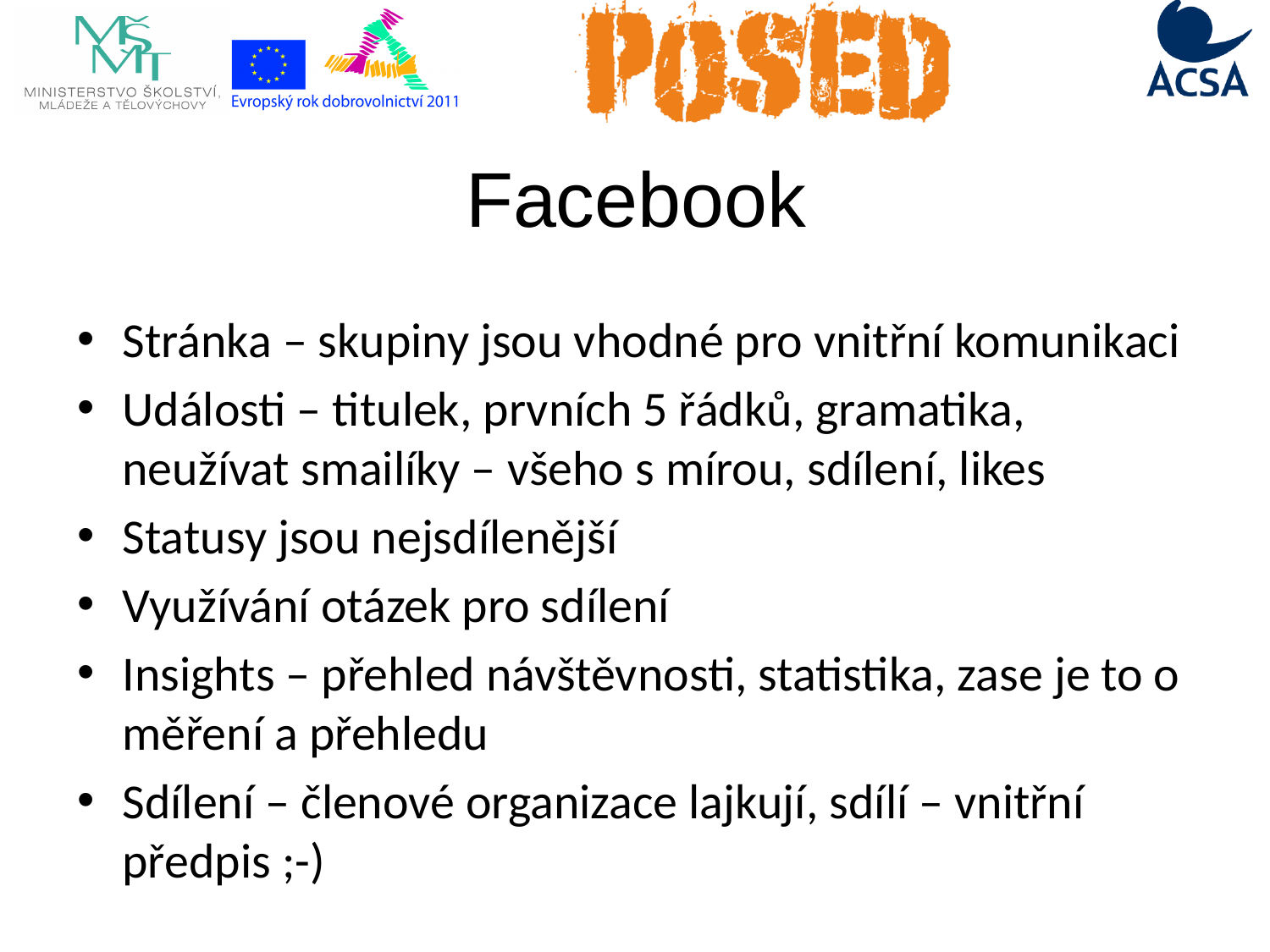

# Facebook
Stránka – skupiny jsou vhodné pro vnitřní komunikaci
Události – titulek, prvních 5 řádků, gramatika, neužívat smailíky – všeho s mírou, sdílení, likes
Statusy jsou nejsdílenější
Využívání otázek pro sdílení
Insights – přehled návštěvnosti, statistika, zase je to o měření a přehledu
Sdílení – členové organizace lajkují, sdílí – vnitřní předpis ;-)